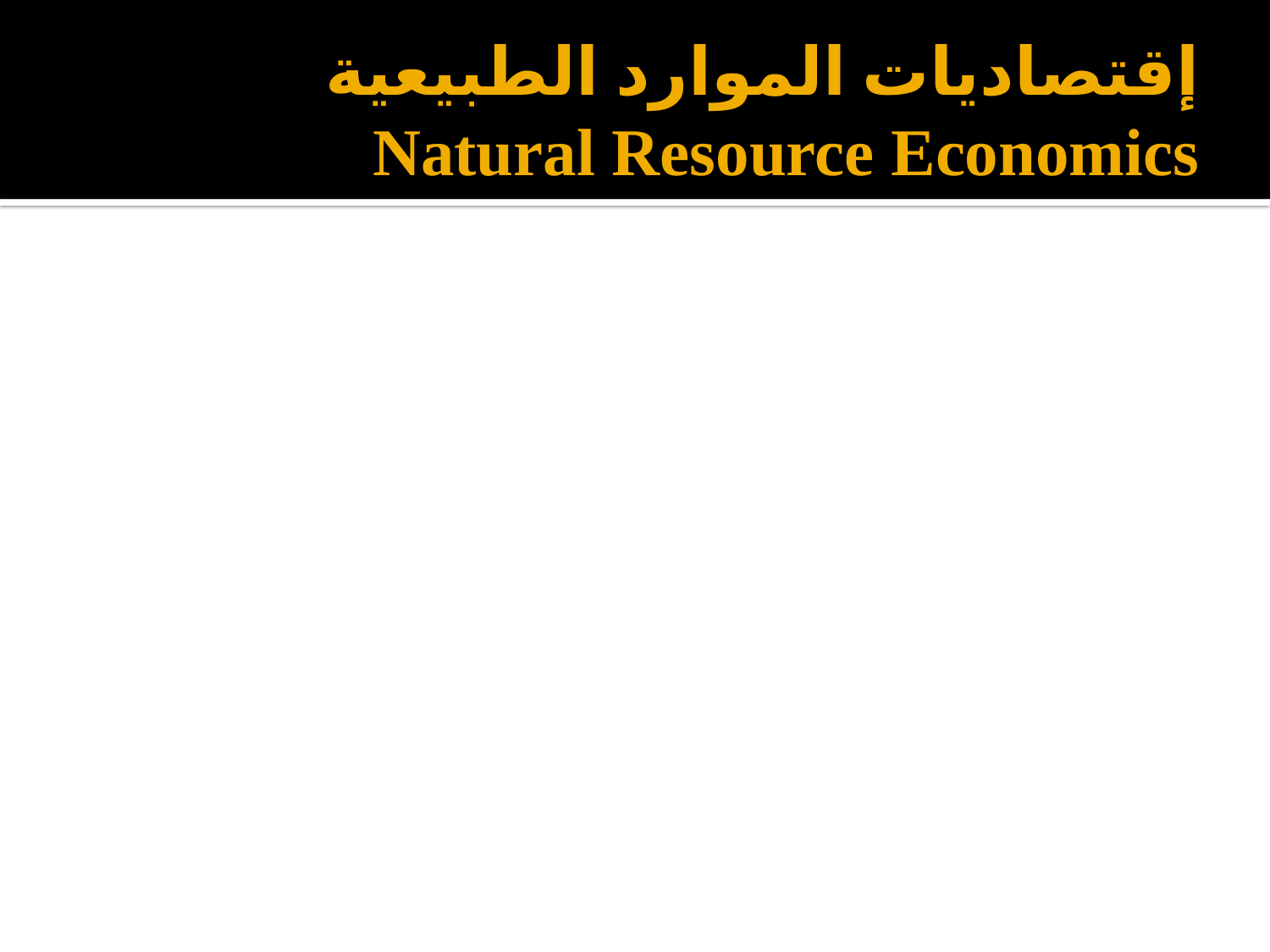

# إقتصاديات الموارد الطبيعية Natural Resource Economics